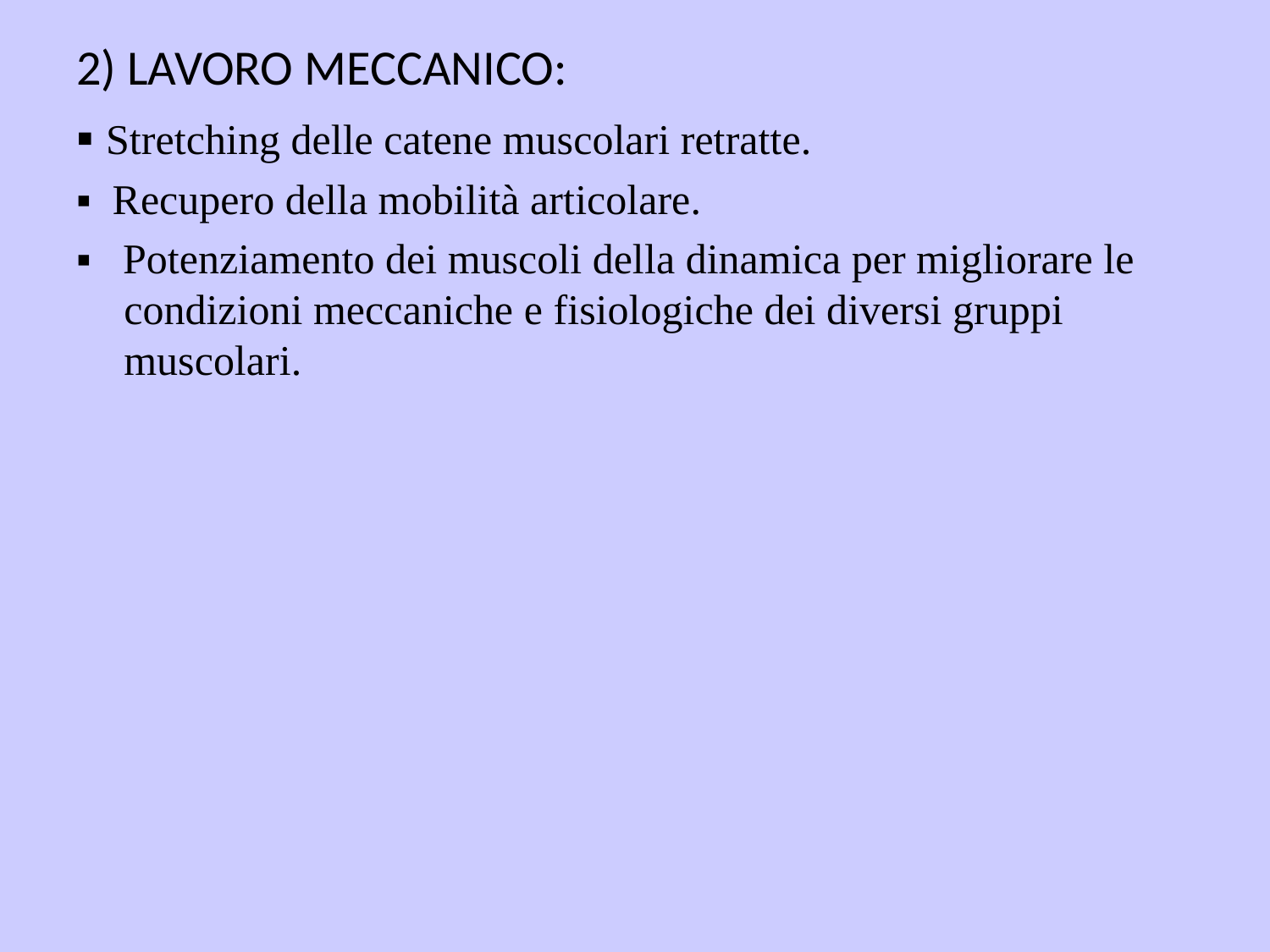

2) LAVORO MECCANICO:
▪ Stretching delle catene muscolari retratte.
▪  Recupero della mobilità articolare.
▪   Potenziamento dei muscoli della dinamica per migliorare le condizioni meccaniche e fisiologiche dei diversi gruppi muscolari.